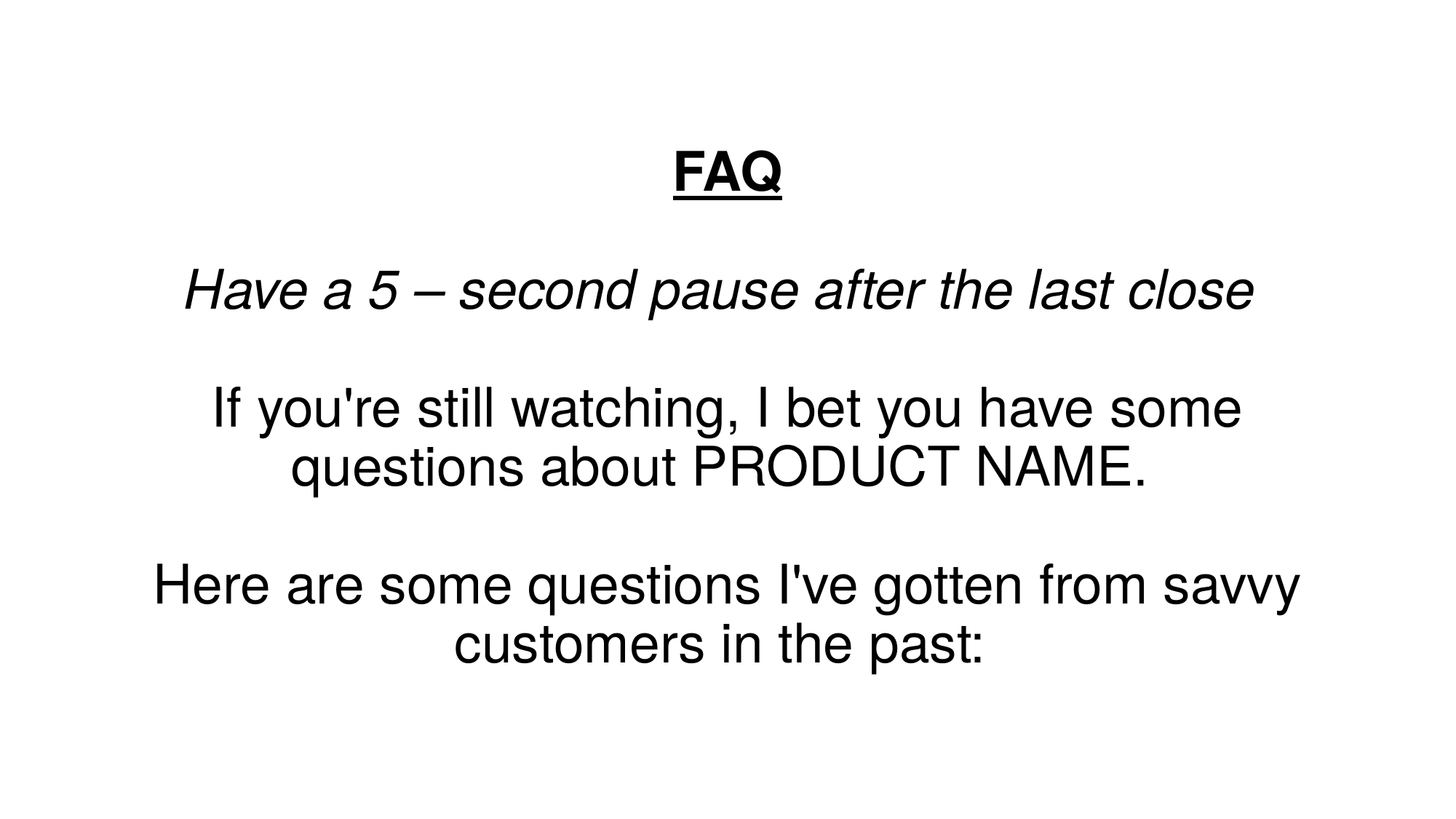

# FAQ Have a 5 – second pause after the last close If you're still watching, I bet you have some questions about PRODUCT NAME. Here are some questions I've gotten from savvy customers in the past: